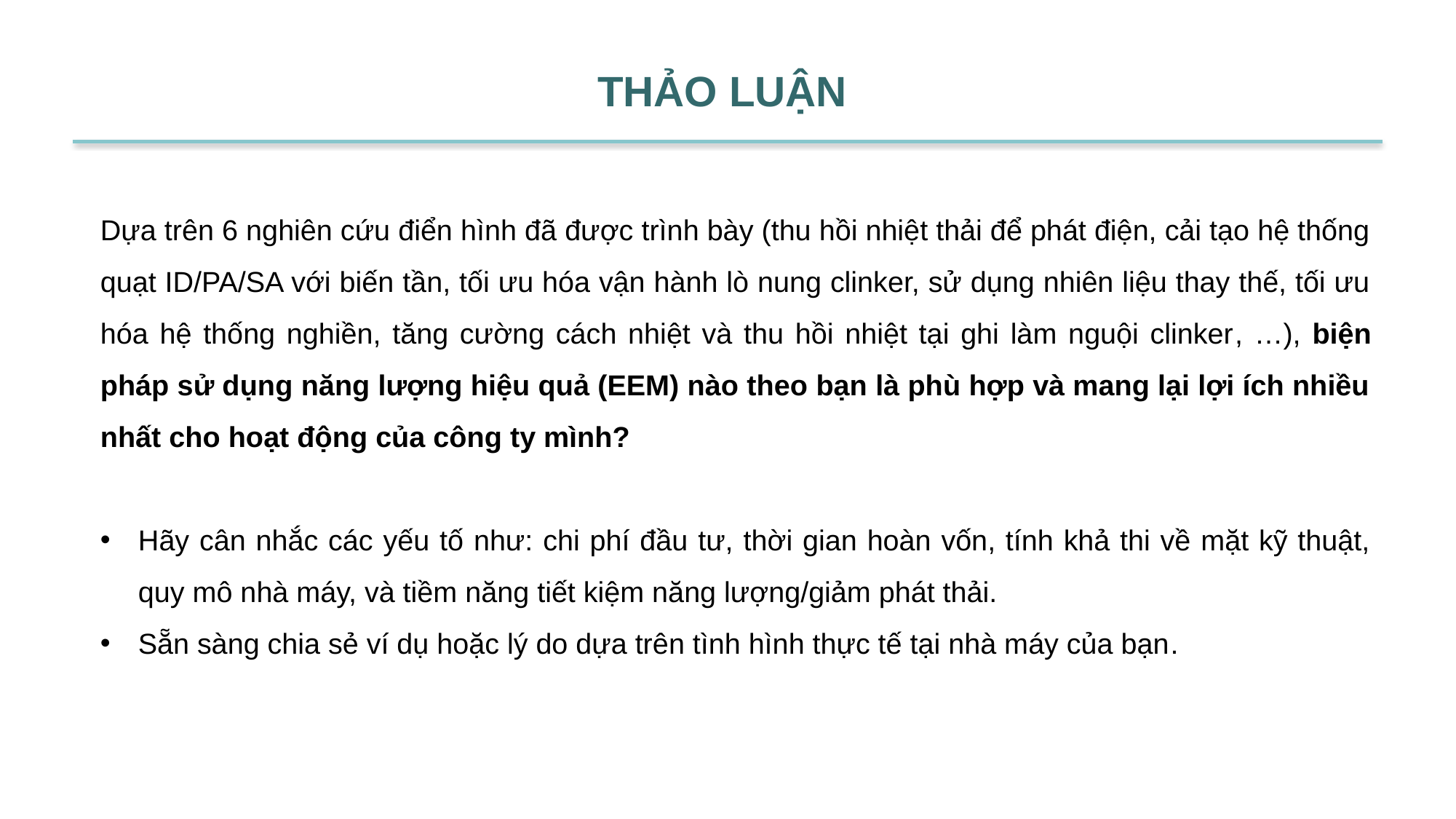

THẢO LUẬN
Dựa trên 6 nghiên cứu điển hình đã được trình bày (thu hồi nhiệt thải để phát điện, cải tạo hệ thống quạt ID/PA/SA với biến tần, tối ưu hóa vận hành lò nung clinker, sử dụng nhiên liệu thay thế, tối ưu hóa hệ thống nghiền, tăng cường cách nhiệt và thu hồi nhiệt tại ghi làm nguội clinker, …), biện pháp sử dụng năng lượng hiệu quả (EEM) nào theo bạn là phù hợp và mang lại lợi ích nhiều nhất cho hoạt động của công ty mình?

Hãy cân nhắc các yếu tố như: chi phí đầu tư, thời gian hoàn vốn, tính khả thi về mặt kỹ thuật, quy mô nhà máy, và tiềm năng tiết kiệm năng lượng/giảm phát thải.
Sẵn sàng chia sẻ ví dụ hoặc lý do dựa trên tình hình thực tế tại nhà máy của bạn.